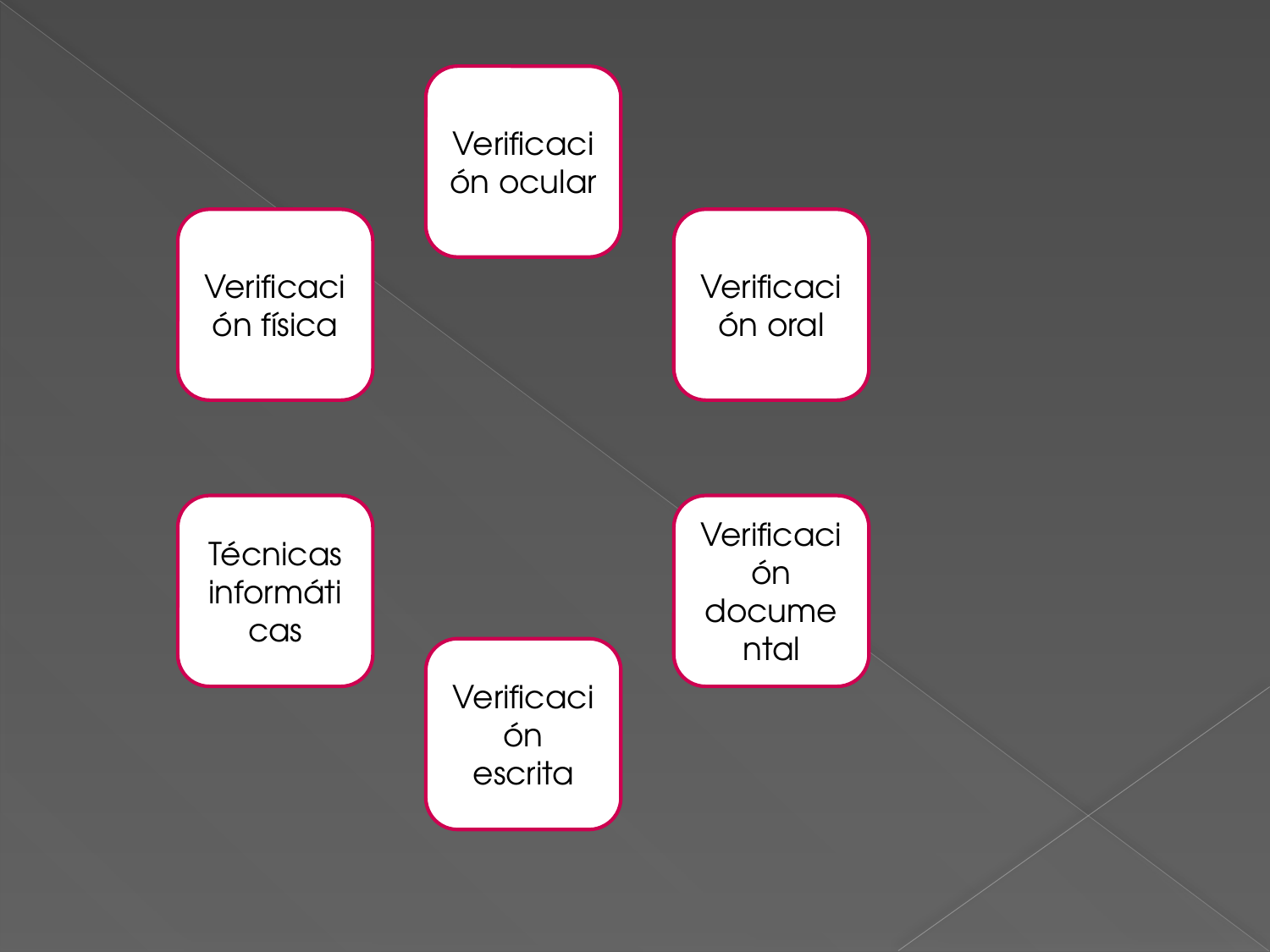

Verificación ocular
Verificación oral
Verificación documental
Verificación física
Verificación escrita
Técnicas informáticas